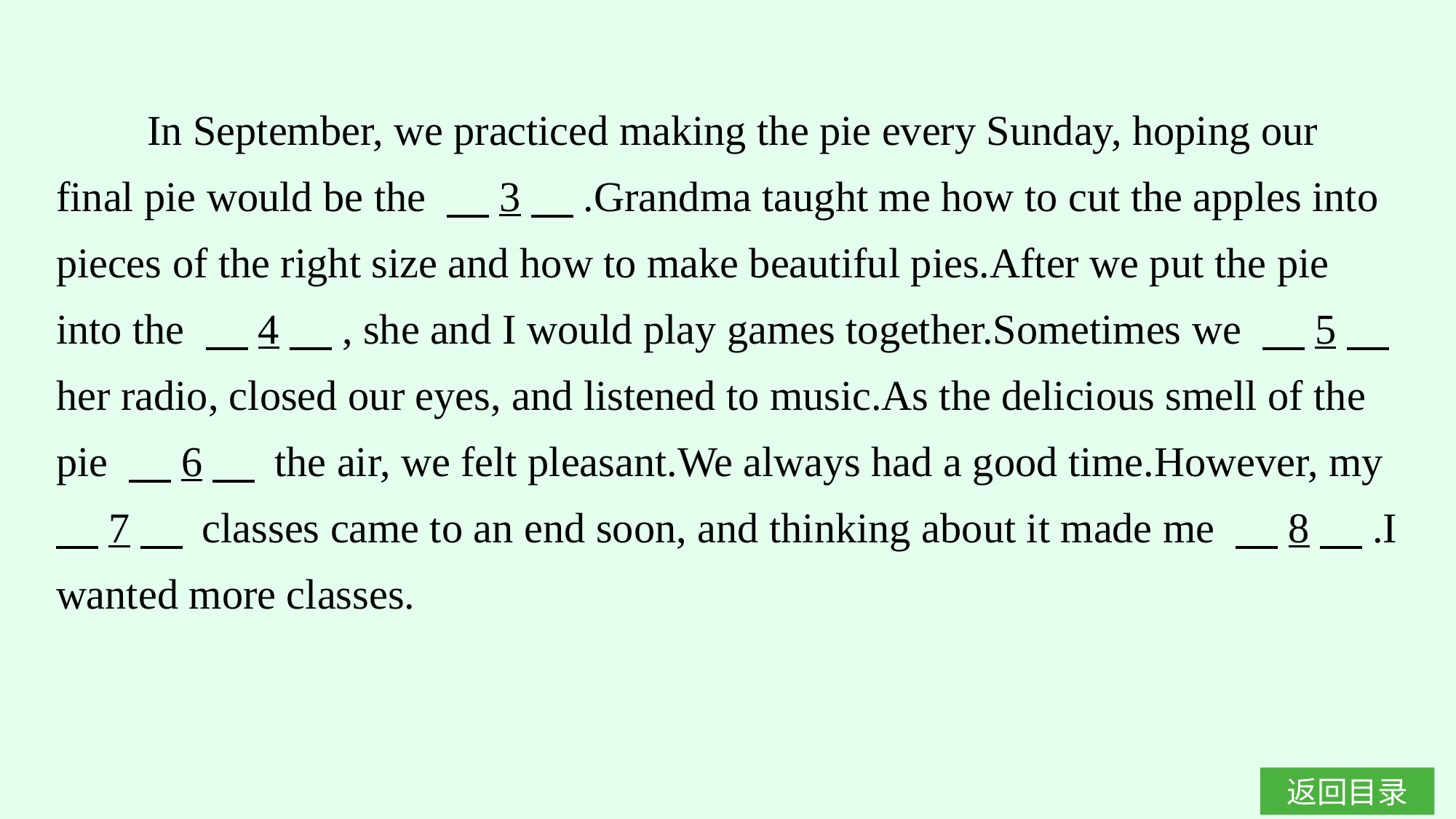

In September, we practiced making the pie every Sunday, hoping our final pie would be the 　3　.Grandma taught me how to cut the apples into pieces of the right size and how to make beautiful pies.After we put the pie into the 　4　, she and I would play games together.Sometimes we 　5　 her radio, closed our eyes, and listened to music.As the delicious smell of the pie 　6　 the air, we felt pleasant.We always had a good time.However, my 　7　 classes came to an end soon, and thinking about it made me 　8　.I wanted more classes.